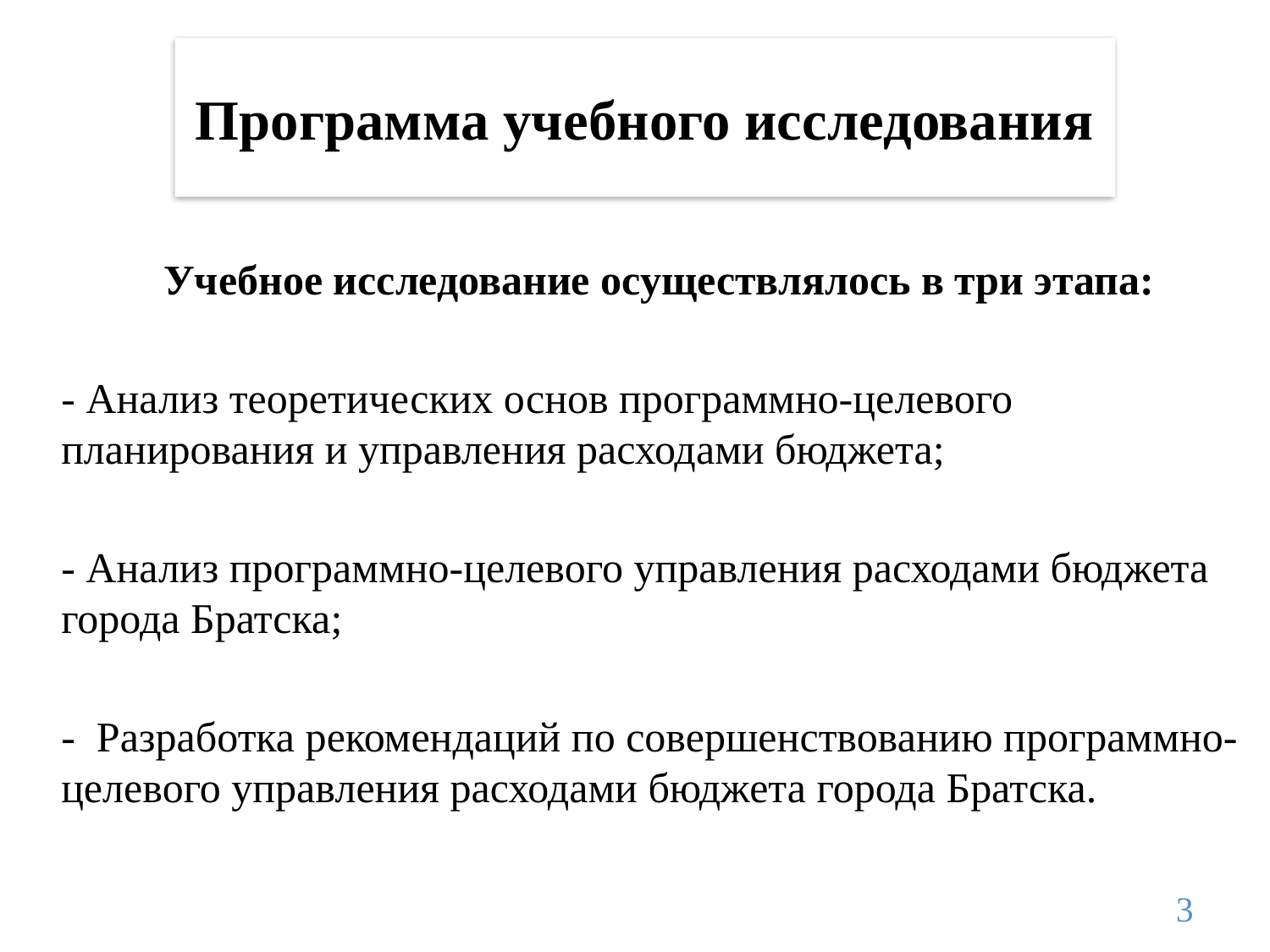

# Программа учебного исследования
Учебное исследование осуществлялось в три этапа:

- Анализ теоретических основ программно-целевого планирования и управления расходами бюджета;

- Анализ программно-целевого управления расходами бюджета города Братска;

-  Разработка рекомендаций по совершенствованию программно-целевого управления расходами бюджета города Братска.
3